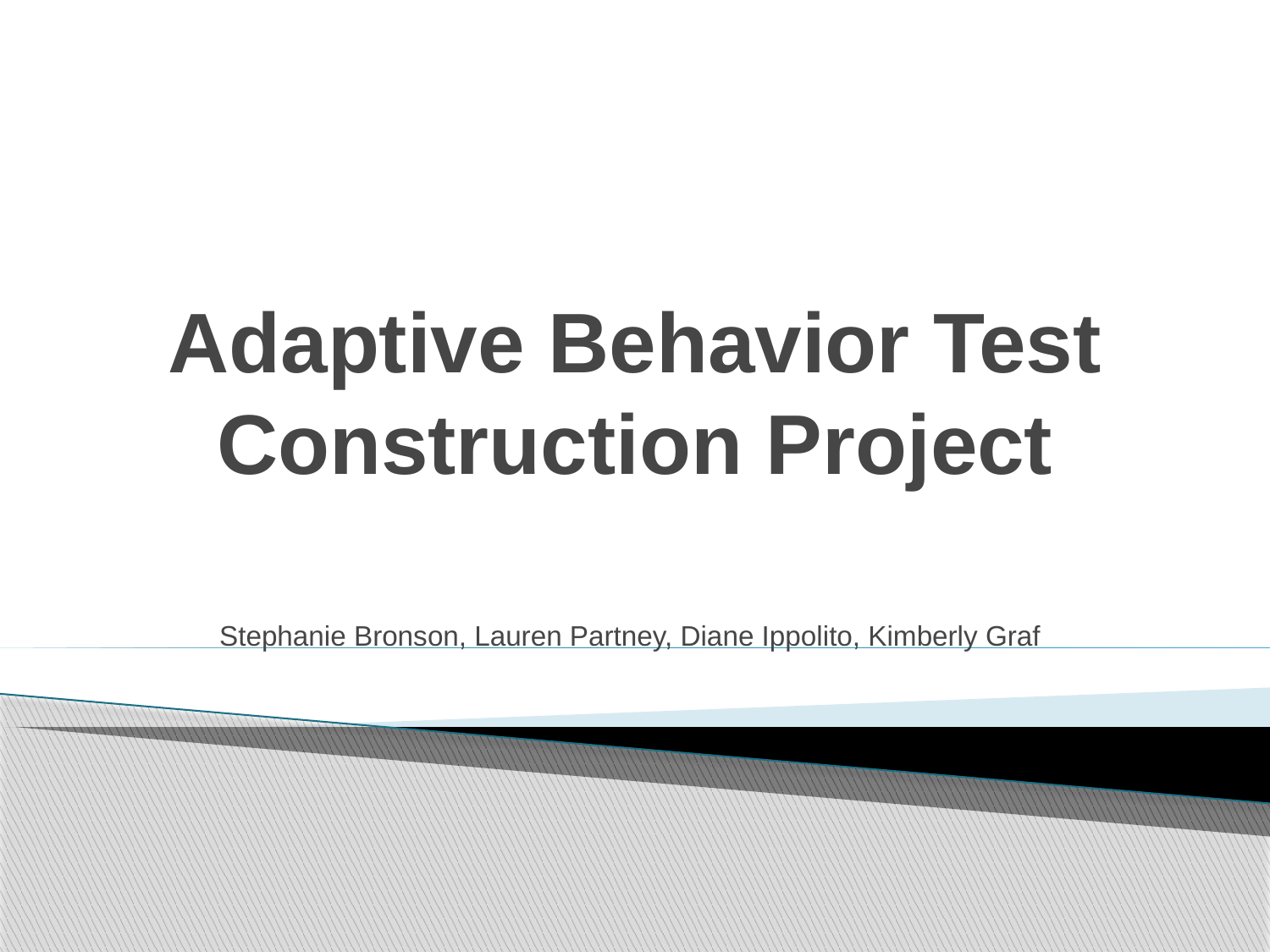

# Adaptive Behavior Test Construction Project

Stephanie Bronson, Lauren Partney, Diane Ippolito, Kimberly Graf